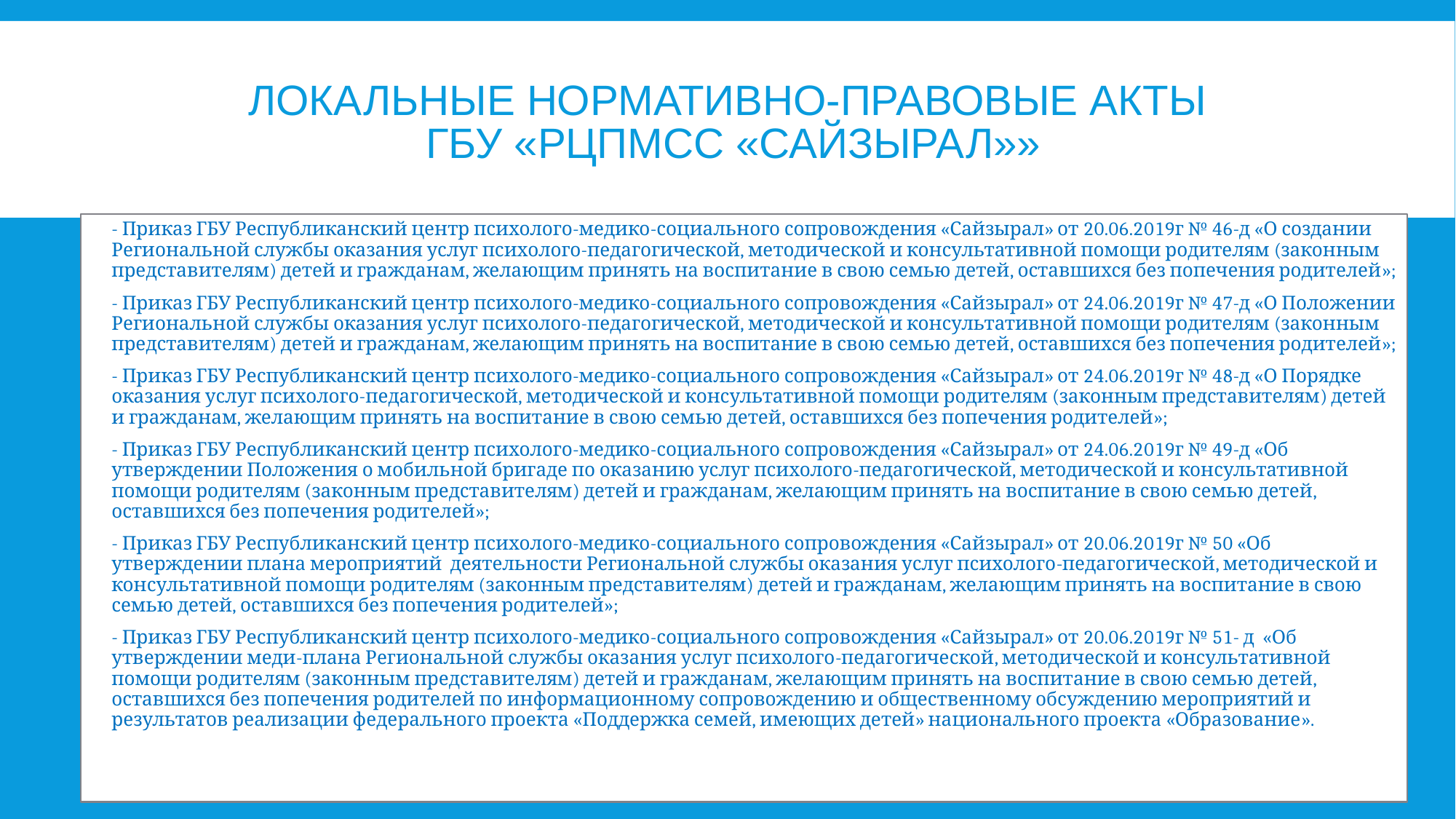

# Локальные нормативно-правовые акты ГБУ «РЦПМСС «Сайзырал»»
- Приказ ГБУ Республиканский центр психолого-медико-социального сопровождения «Сайзырал» от 20.06.2019г № 46-д «О создании Региональной службы оказания услуг психолого-педагогической, методической и консультативной помощи родителям (законным представителям) детей и гражданам, желающим принять на воспитание в свою семью детей, оставшихся без попечения родителей»;
- Приказ ГБУ Республиканский центр психолого-медико-социального сопровождения «Сайзырал» от 24.06.2019г № 47-д «О Положении Региональной службы оказания услуг психолого-педагогической, методической и консультативной помощи родителям (законным представителям) детей и гражданам, желающим принять на воспитание в свою семью детей, оставшихся без попечения родителей»;
- Приказ ГБУ Республиканский центр психолого-медико-социального сопровождения «Сайзырал» от 24.06.2019г № 48-д «О Порядке  оказания услуг психолого-педагогической, методической и консультативной помощи родителям (законным представителям) детей и гражданам, желающим принять на воспитание в свою семью детей, оставшихся без попечения родителей»;
- Приказ ГБУ Республиканский центр психолого-медико-социального сопровождения «Сайзырал» от 24.06.2019г № 49-д «Об утверждении Положения о мобильной бригаде по оказанию услуг психолого-педагогической, методической и консультативной помощи родителям (законным представителям) детей и гражданам, желающим принять на воспитание в свою семью детей, оставшихся без попечения родителей»;
- Приказ ГБУ Республиканский центр психолого-медико-социального сопровождения «Сайзырал» от 20.06.2019г № 50 «Об утверждении плана мероприятий  деятельности Региональной службы оказания услуг психолого-педагогической, методической и консультативной помощи родителям (законным представителям) детей и гражданам, желающим принять на воспитание в свою семью детей, оставшихся без попечения родителей»;
- Приказ ГБУ Республиканский центр психолого-медико-социального сопровождения «Сайзырал» от 20.06.2019г № 51- д  «Об утверждении меди-плана Региональной службы оказания услуг психолого-педагогической, методической и консультативной помощи родителям (законным представителям) детей и гражданам, желающим принять на воспитание в свою семью детей, оставшихся без попечения родителей по информационному сопровождению и общественному обсуждению мероприятий и результатов реализации федерального проекта «Поддержка семей, имеющих детей» национального проекта «Образование».